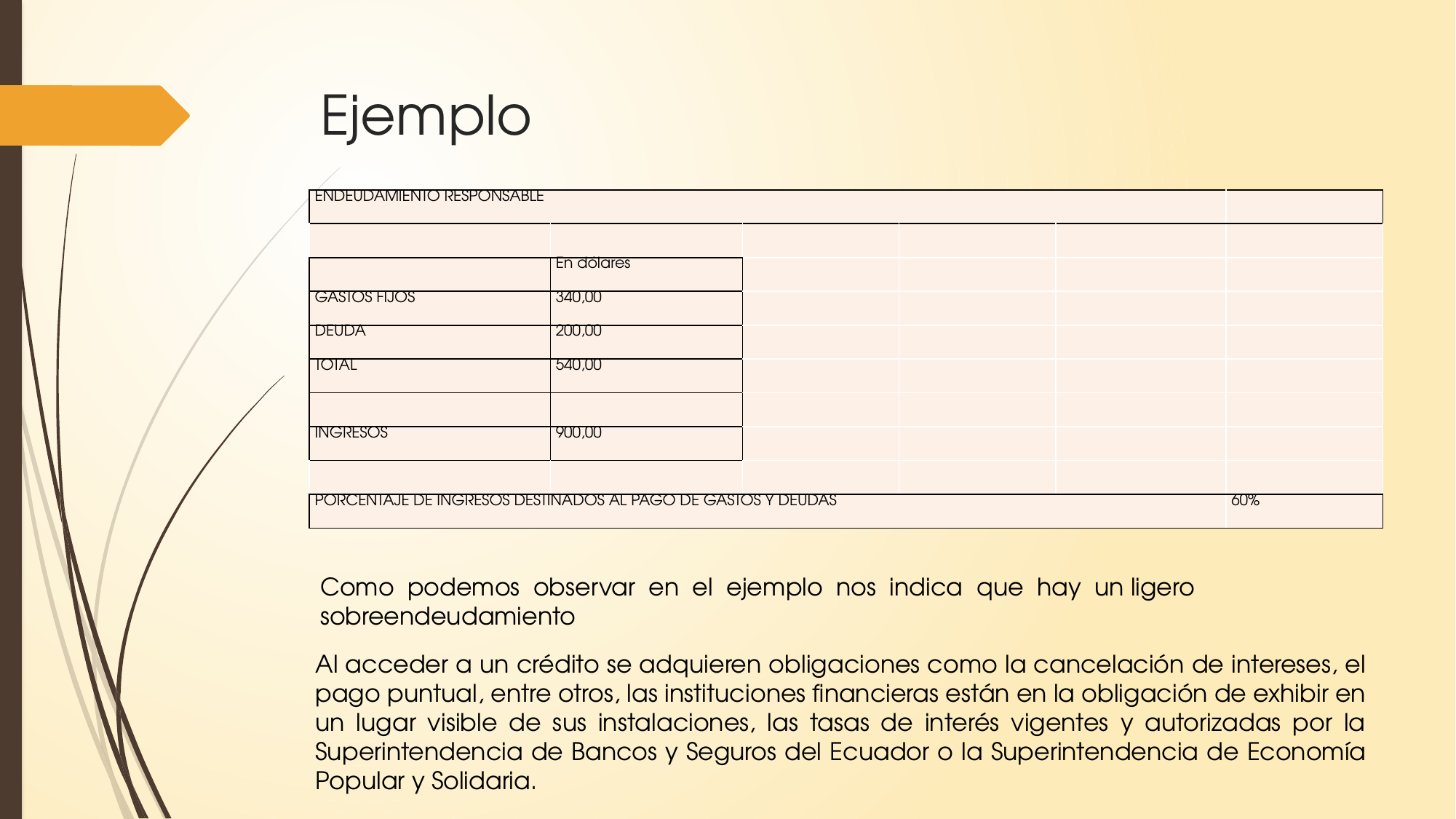

# Ejemplo
| ENDEUDAMIENTO RESPONSABLE |  |  |  |  |  |
| --- | --- | --- | --- | --- | --- |
|  |  |  |  |  |  |
|  | En dólares |  |  |  |  |
| GASTOS FIJOS | 340,00 |  |  |  |  |
| DEUDA | 200,00 |  |  |  |  |
| TOTAL | 540,00 |  |  |  |  |
|  |  |  |  |  |  |
| INGRESOS | 900,00 |  |  |  |  |
|  |  |  |  |  |  |
| PORCENTAJE DE INGRESOS DESTINADOS AL PAGO DE GASTOS Y DEUDAS |  |  |  |  | 60% |
Como  podemos  observar  en  el  ejemplo  nos  indica  que  hay  un ligero sobreendeudamiento
Al acceder a un crédito se adquieren obligaciones como la cancelación de intereses, el pago puntual, entre otros, las instituciones financieras están en la obligación de exhibir en un lugar visible de sus instalaciones, las tasas de interés vigentes y autorizadas por la Superintendencia de Bancos y Seguros del Ecuador o la Superintendencia de Economía Popular y Solidaria.